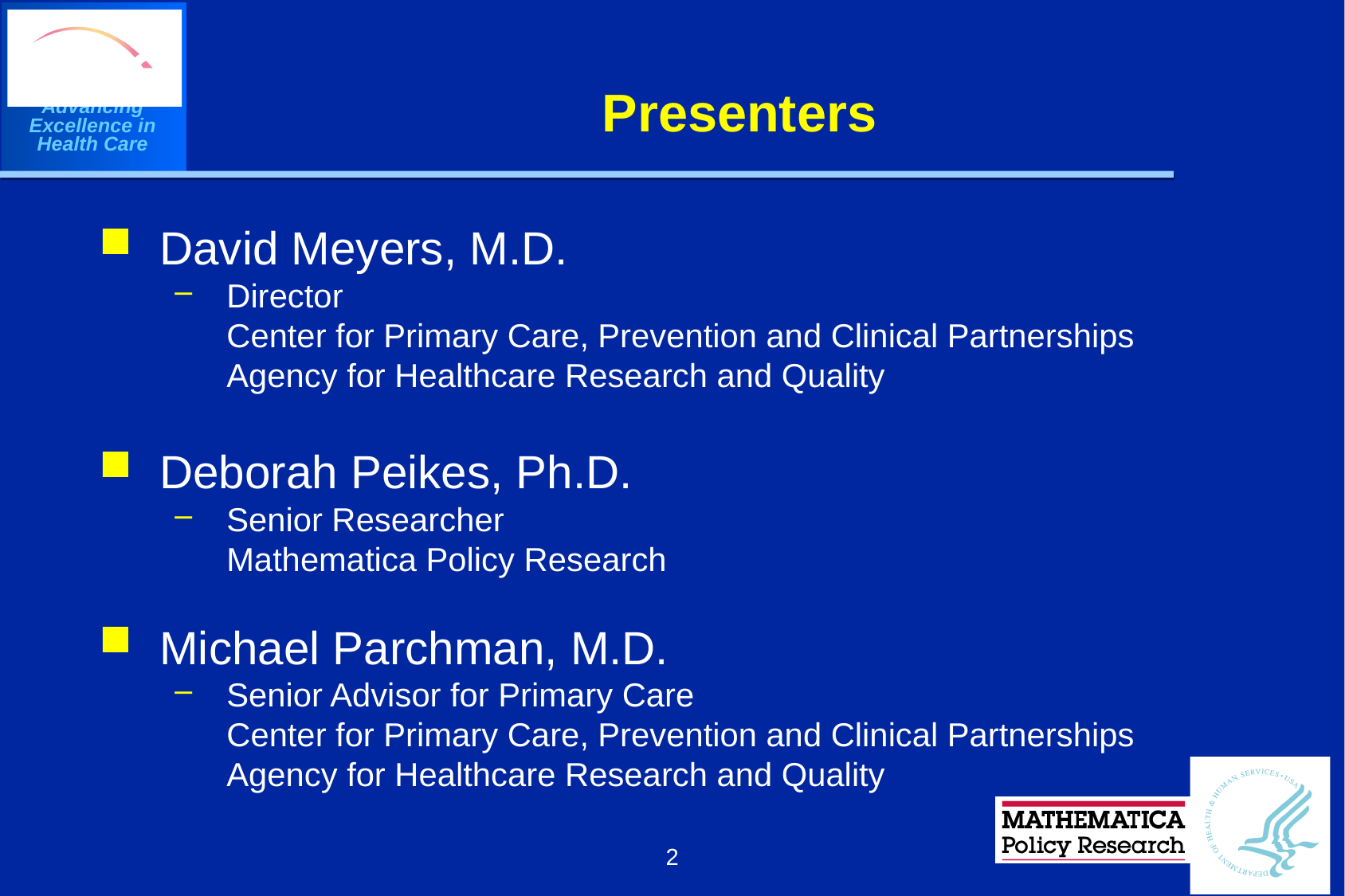

# Presenters
David Meyers, M.D.
Director
	Center for Primary Care, Prevention and Clinical Partnerships
	Agency for Healthcare Research and Quality

Deborah Peikes, Ph.D.
Senior Researcher
	Mathematica Policy Research

Michael Parchman, M.D.
Senior Advisor for Primary Care
	Center for Primary Care, Prevention and Clinical Partnerships
	Agency for Healthcare Research and Quality
2